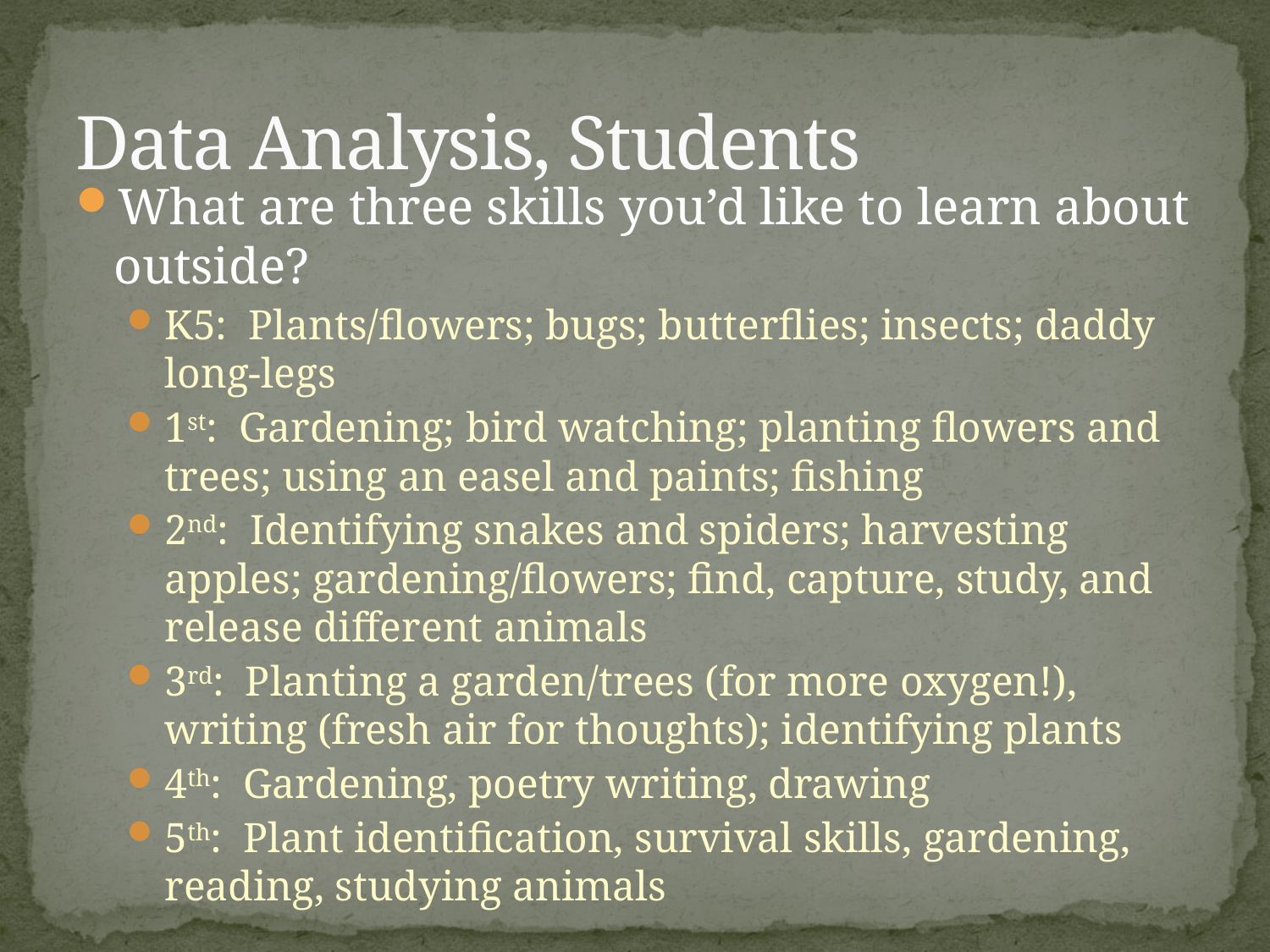

# Data Analysis, Students
What are three skills you’d like to learn about outside?
K5:  Plants/flowers; bugs; butterflies; insects; daddy long-legs
1st:  Gardening; bird watching; planting flowers and trees; using an easel and paints; fishing
2nd:  Identifying snakes and spiders; harvesting apples; gardening/flowers; find, capture, study, and release different animals
3rd:  Planting a garden/trees (for more oxygen!), writing (fresh air for thoughts); identifying plants
4th:  Gardening, poetry writing, drawing
5th:  Plant identification, survival skills, gardening, reading, studying animals